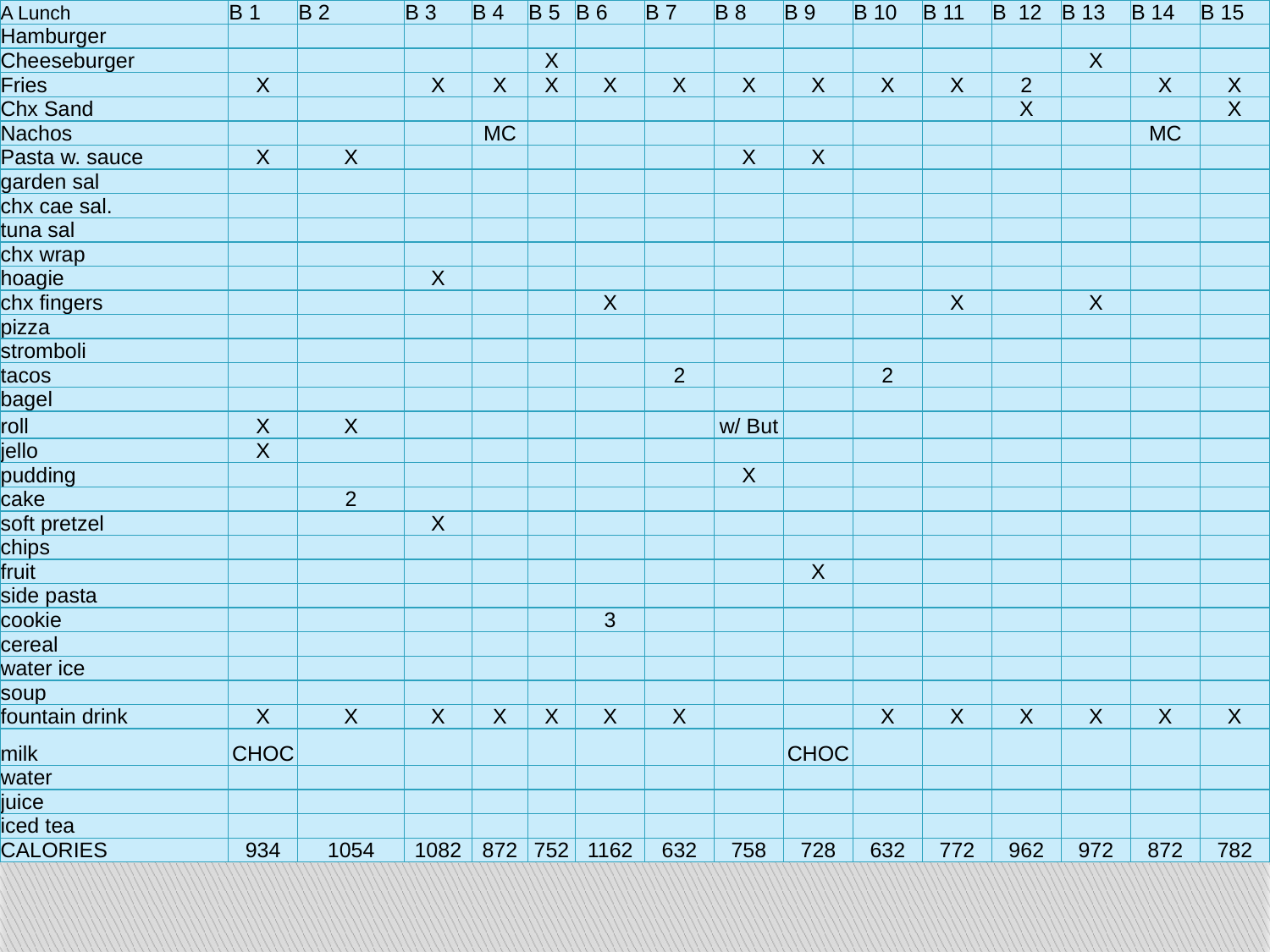

| A Lunch | B 1 | B 2 | B 3 | B 4 | B 5 | B 6 | B 7 | B 8 | B 9 | B 10 | B 11 | B 12 | B 13 | B 14 | B 15 |
| --- | --- | --- | --- | --- | --- | --- | --- | --- | --- | --- | --- | --- | --- | --- | --- |
| Hamburger |  |  |  |  |  |  |  |  |  |  |  |  |  |  |  |
| Cheeseburger |  |  |  |  | X |  |  |  |  |  |  |  | X |  |  |
| Fries | X |  | X | X | X | X | X | X | X | X | X | 2 |  | X | X |
| Chx Sand |  |  |  |  |  |  |  |  |  |  |  | X |  |  | X |
| Nachos |  |  |  | MC |  |  |  |  |  |  |  |  |  | MC |  |
| Pasta w. sauce | X | X |  |  |  |  |  | X | X |  |  |  |  |  |  |
| garden sal |  |  |  |  |  |  |  |  |  |  |  |  |  |  |  |
| chx cae sal. |  |  |  |  |  |  |  |  |  |  |  |  |  |  |  |
| tuna sal |  |  |  |  |  |  |  |  |  |  |  |  |  |  |  |
| chx wrap |  |  |  |  |  |  |  |  |  |  |  |  |  |  |  |
| hoagie |  |  | X |  |  |  |  |  |  |  |  |  |  |  |  |
| chx fingers |  |  |  |  |  | X |  |  |  |  | X |  | X |  |  |
| pizza |  |  |  |  |  |  |  |  |  |  |  |  |  |  |  |
| stromboli |  |  |  |  |  |  |  |  |  |  |  |  |  |  |  |
| tacos |  |  |  |  |  |  | 2 |  |  | 2 |  |  |  |  |  |
| bagel |  |  |  |  |  |  |  |  |  |  |  |  |  |  |  |
| roll | X | X |  |  |  |  |  | w/ But |  |  |  |  |  |  |  |
| jello | X |  |  |  |  |  |  |  |  |  |  |  |  |  |  |
| pudding |  |  |  |  |  |  |  | X |  |  |  |  |  |  |  |
| cake |  | 2 |  |  |  |  |  |  |  |  |  |  |  |  |  |
| soft pretzel |  |  | X |  |  |  |  |  |  |  |  |  |  |  |  |
| chips |  |  |  |  |  |  |  |  |  |  |  |  |  |  |  |
| fruit |  |  |  |  |  |  |  |  | X |  |  |  |  |  |  |
| side pasta |  |  |  |  |  |  |  |  |  |  |  |  |  |  |  |
| cookie |  |  |  |  |  | 3 |  |  |  |  |  |  |  |  |  |
| cereal |  |  |  |  |  |  |  |  |  |  |  |  |  |  |  |
| water ice |  |  |  |  |  |  |  |  |  |  |  |  |  |  |  |
| soup |  |  |  |  |  |  |  |  |  |  |  |  |  |  |  |
| fountain drink | X | X | X | X | X | X | X |  |  | X | X | X | X | X | X |
| milk | CHOC |  |  |  |  |  |  |  | CHOC |  |  |  |  |  |  |
| water |  |  |  |  |  |  |  |  |  |  |  |  |  |  |  |
| juice |  |  |  |  |  |  |  |  |  |  |  |  |  |  |  |
| iced tea |  |  |  |  |  |  |  |  |  |  |  |  |  |  |  |
| CALORIES | 934 | 1054 | 1082 | 872 | 752 | 1162 | 632 | 758 | 728 | 632 | 772 | 962 | 972 | 872 | 782 |